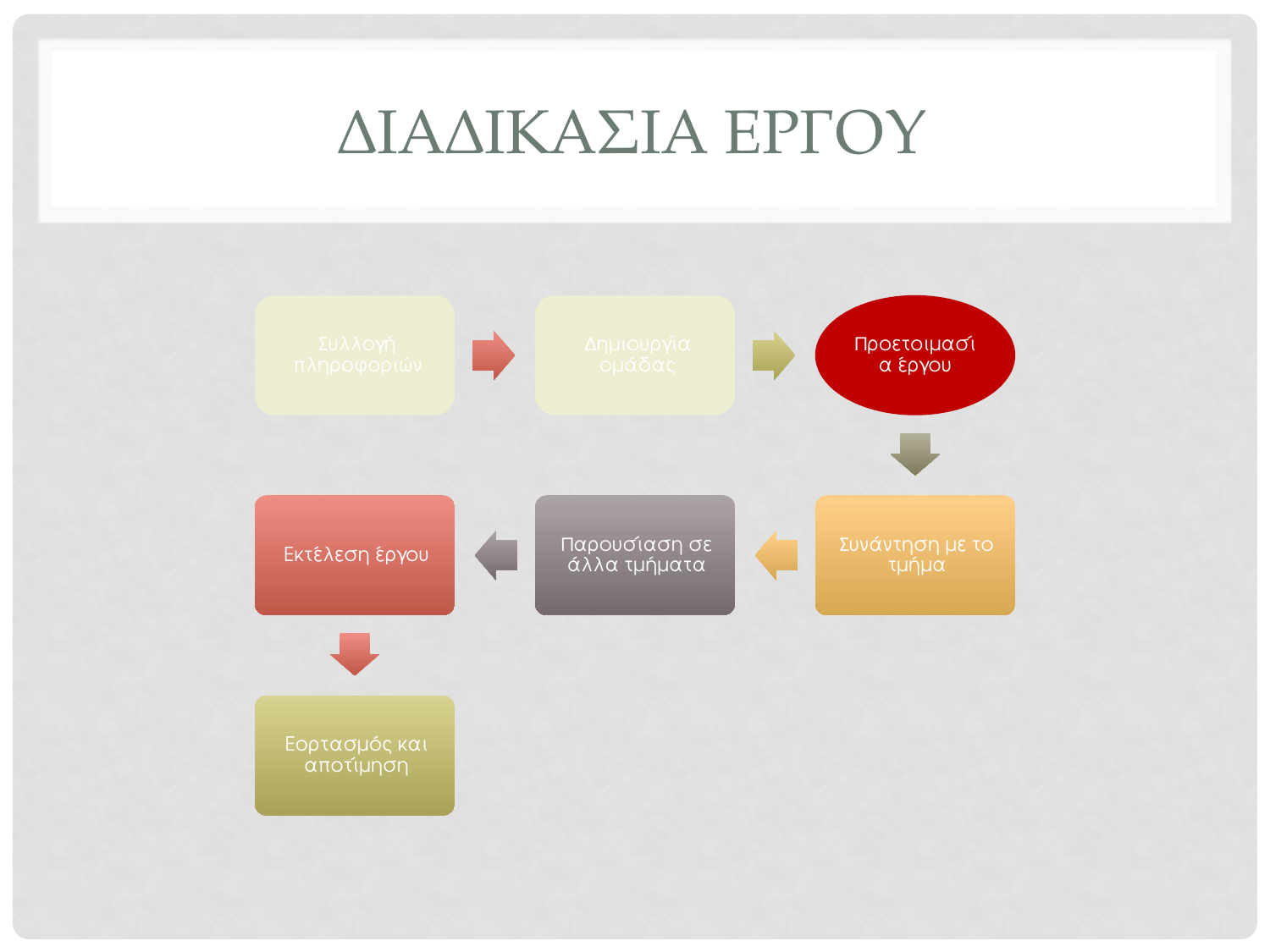

# ΔΙΑΔΙΚΑΣΙΑ ΕΡΓΟΥ
Συλλογή πληροφοριών

Δημιουργία ομάδας

Προετοιμασία έργου

Συνάντηση με το τμήμα

Παρουσίαση σε άλλα τμήματα

Εκτέλεση έργου

Εορτασμός και αποτίμηση